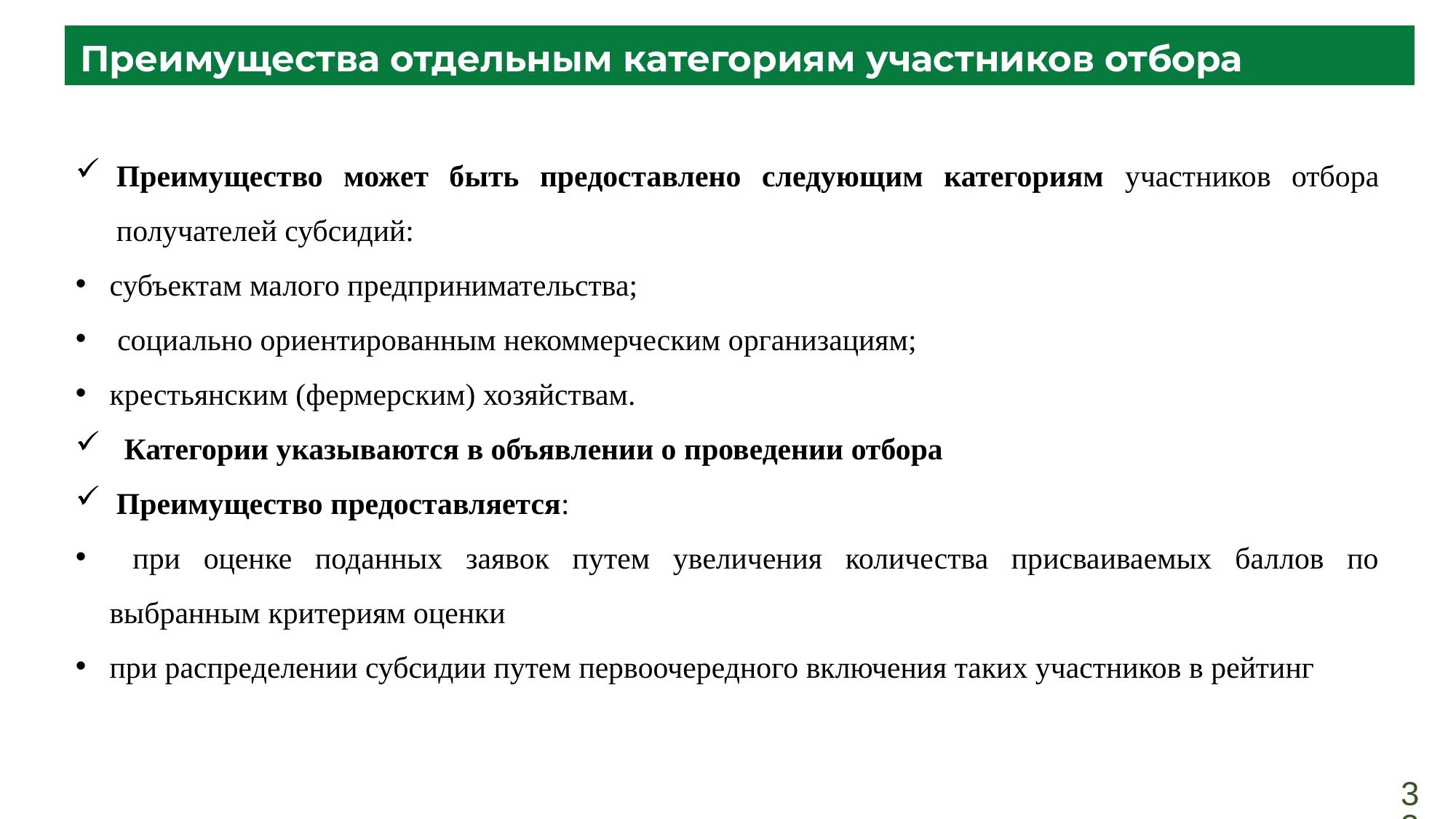

Преимущества отдельным категориям участников отбора
Преимущество может быть предоставлено следующим категориям участников отбора получателей субсидий:
субъектам малого предпринимательства;
 социально ориентированным некоммерческим организациям;
крестьянским (фермерским) хозяйствам.
 Категории указываются в объявлении о проведении отбора
Преимущество предоставляется:
 при оценке поданных заявок путем увеличения количества присваиваемых баллов по выбранным критериям оценки
при распределении субсидии путем первоочередного включения таких участников в рейтинг
33